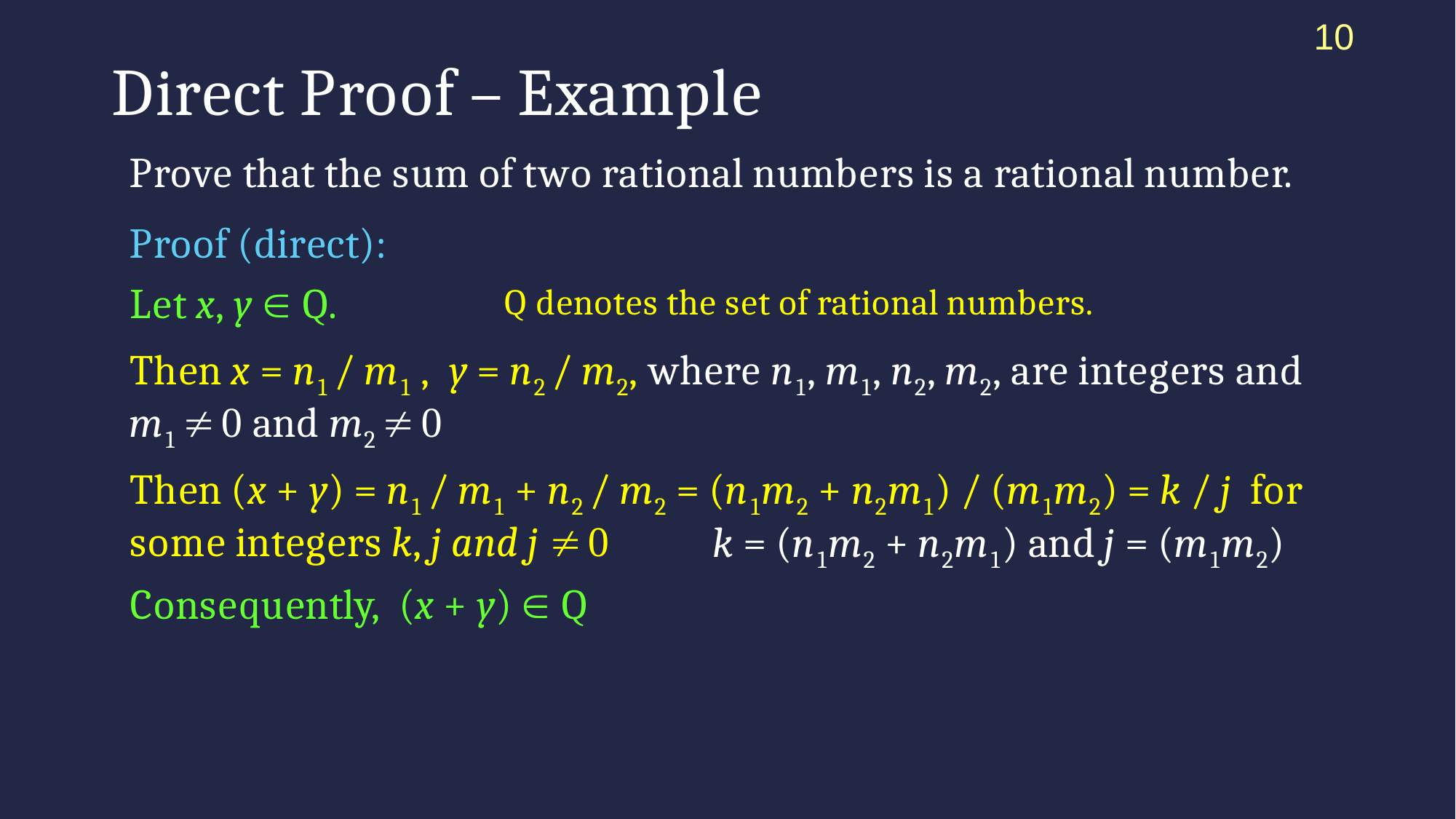

10
# Direct Proof – Example
Prove that the sum of two rational numbers is a rational number.
Proof (direct):
Let x, y ∈ Q.
Then x = n1 / m1 ,  y = n2 / m2, where n1, m1, n2, m2, are integers and m1 ≠ 0 and m2 ≠ 0
Then (x + y) = n1 / m1 + n2 / m2 = (n1m2 + n2m1) / (m1m2) = k / j  for some integers k, j and j ≠ 0
Consequently,  (x + y) ∈ Q
Q denotes the set of rational numbers.
k = (n1m2 + n2m1) and j = (m1m2)